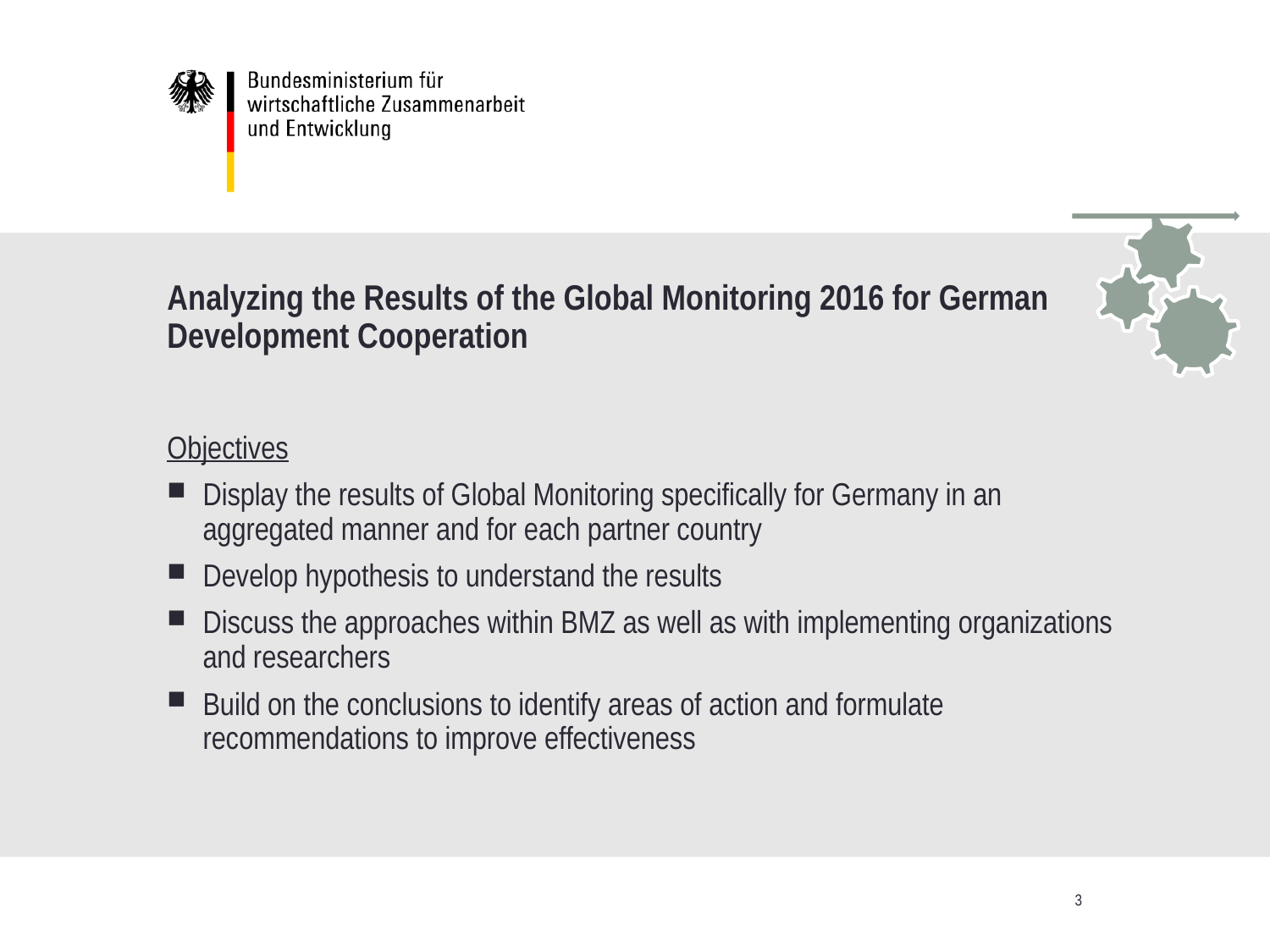

# Analyzing the Results of the Global Monitoring 2016 for German Development Cooperation
Objectives
Display the results of Global Monitoring specifically for Germany in an aggregated manner and for each partner country
Develop hypothesis to understand the results
Discuss the approaches within BMZ as well as with implementing organizations and researchers
Build on the conclusions to identify areas of action and formulate recommendations to improve effectiveness

3